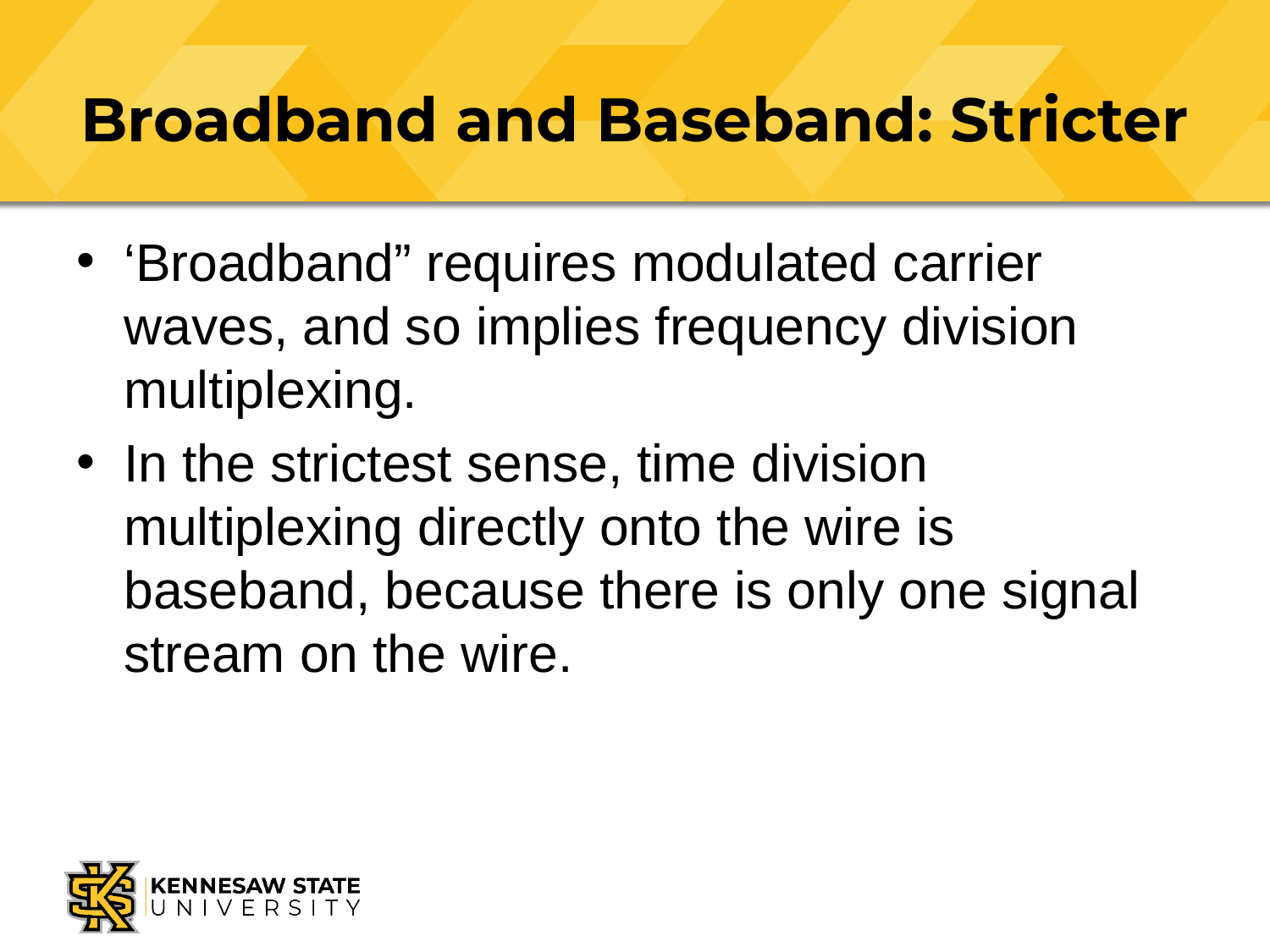

# Broadband and Baseband: Stricter
‘Broadband” requires modulated carrier waves, and so implies frequency division multiplexing.
In the strictest sense, time division multiplexing directly onto the wire is baseband, because there is only one signal stream on the wire.